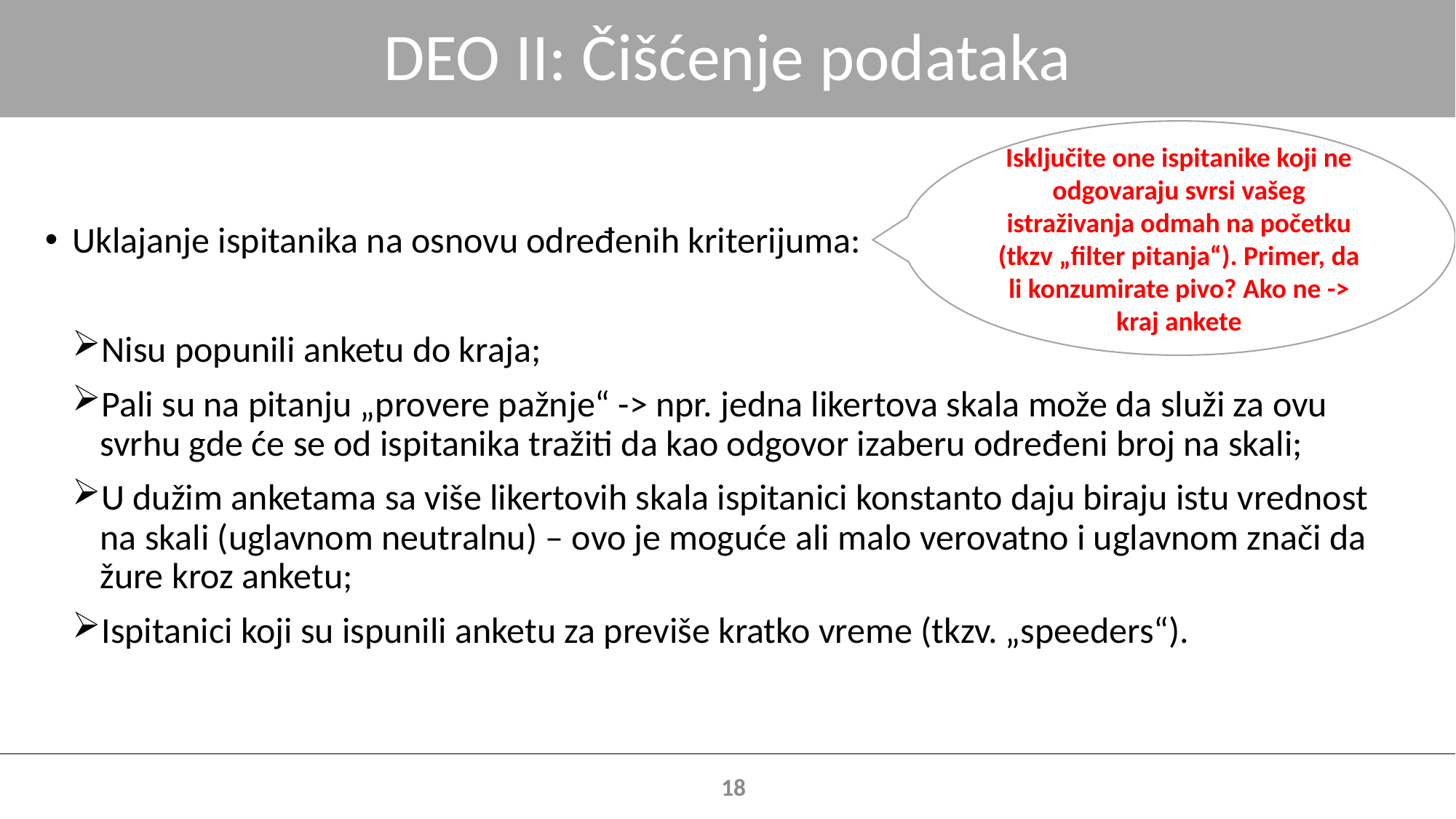

# DEO II: Čišćenje podataka
Isključite one ispitanike koji ne odgovaraju svrsi vašeg istraživanja odmah na početku (tkzv „filter pitanja“). Primer, da li konzumirate pivo? Ako ne -> kraj ankete
Uklajanje ispitanika na osnovu određenih kriterijuma:

Nisu popunili anketu do kraja;
Pali su na pitanju „provere pažnje“ -> npr. jedna likertova skala može da služi za ovu svrhu gde će se od ispitanika tražiti da kao odgovor izaberu određeni broj na skali;
U dužim anketama sa više likertovih skala ispitanici konstanto daju biraju istu vrednost na skali (uglavnom neutralnu) – ovo je moguće ali malo verovatno i uglavnom znači da žure kroz anketu;
Ispitanici koji su ispunili anketu za previše kratko vreme (tkzv. „speeders“).

18